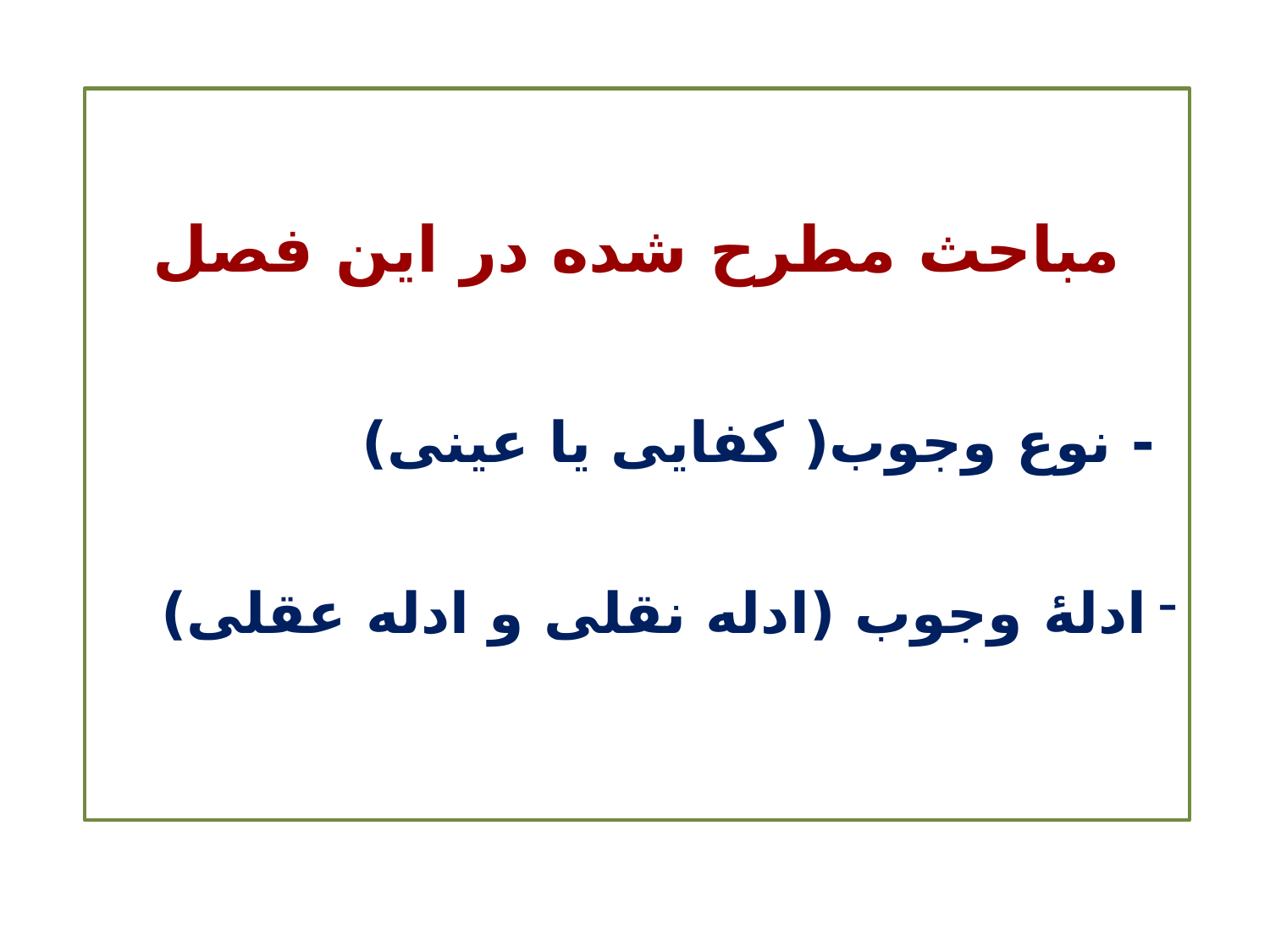

مباحث مطرح شده در این فصل
 - نوع وجوب( کفایی یا عینی)
ادلۀ وجوب (ادله نقلی و ادله عقلی)